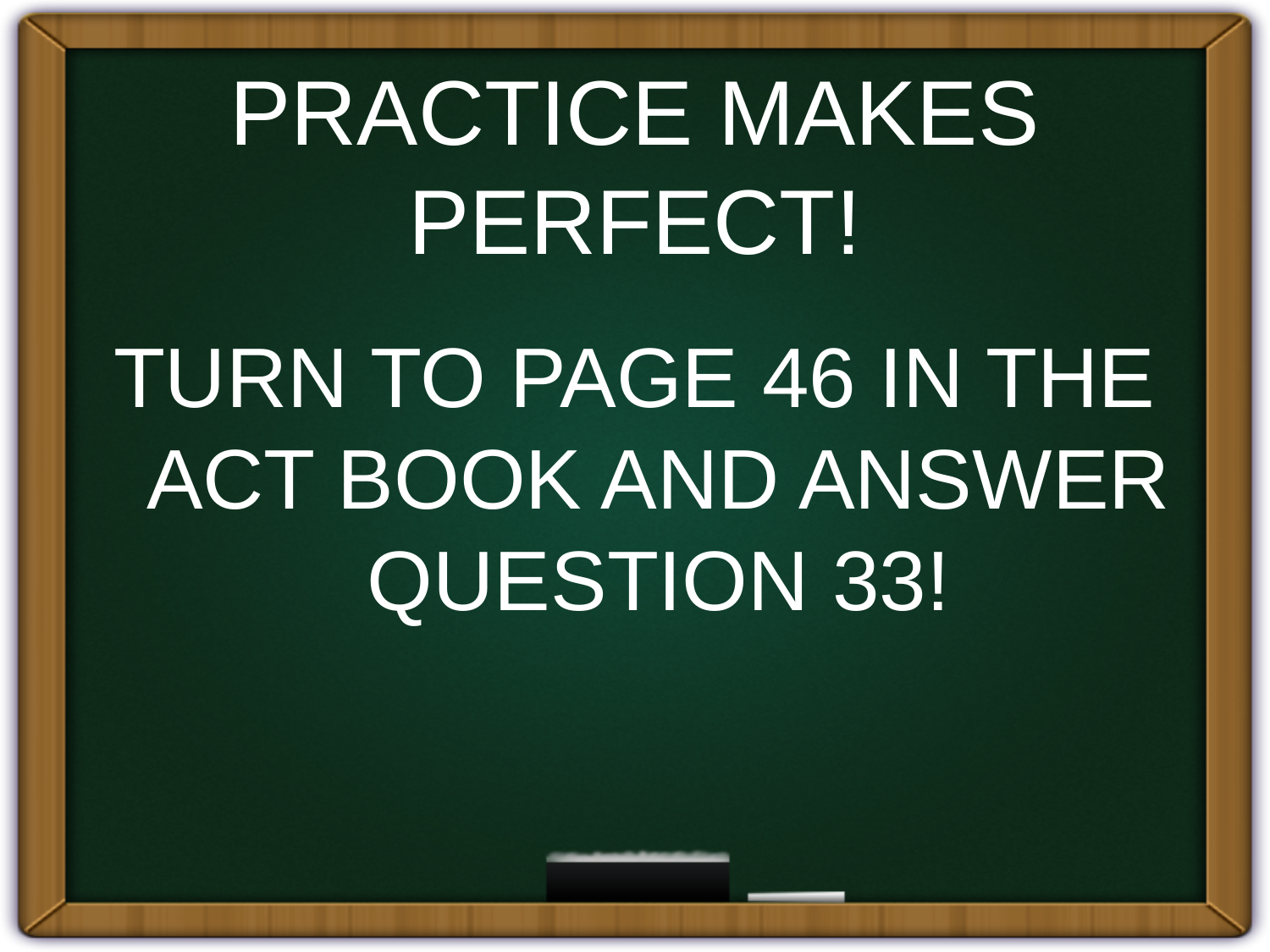

# PRACTICE MAKES PERFECT!
TURN TO PAGE 46 IN THE ACT BOOK AND ANSWER QUESTION 33!